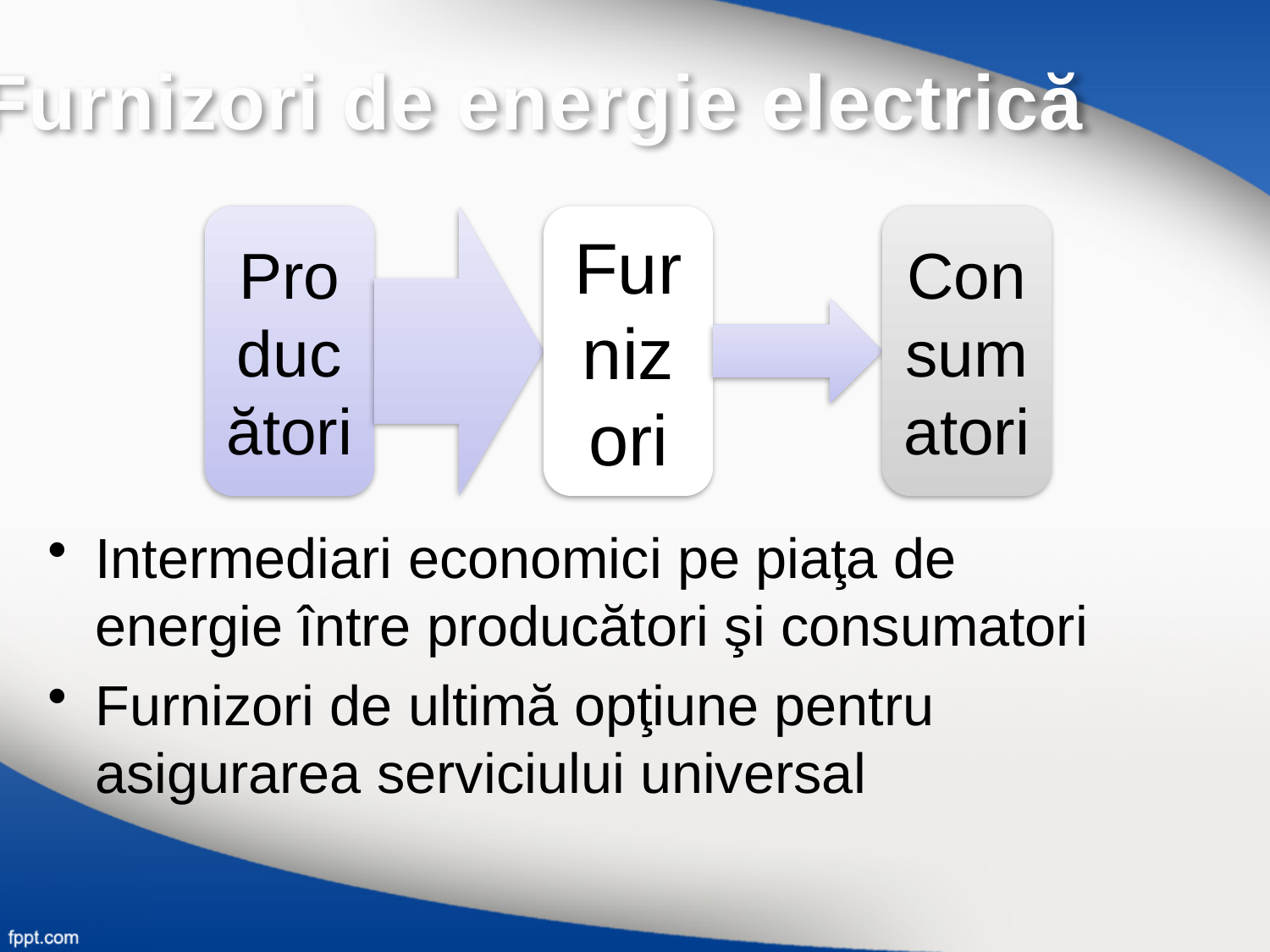

Furnizori de energie electrică
Producători
Furnizori
Consumatori
Intermediari economici pe piaţa de energie între producători şi consumatori
Furnizori de ultimă opţiune pentru asigurarea serviciului universal